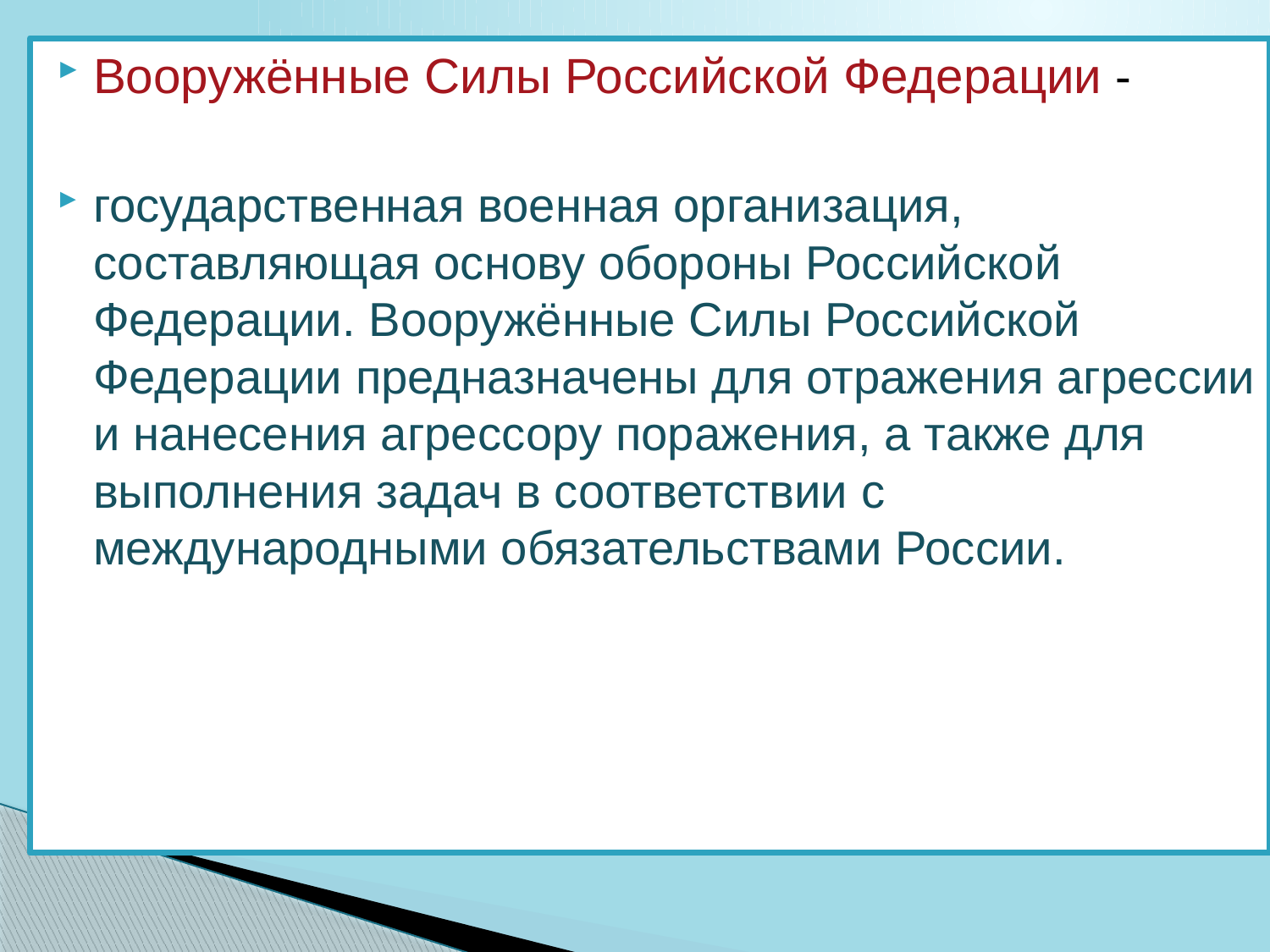

Вооружённые Силы Российской Федерации -

государственная военная организация, составляющая основу обороны Российской Федерации. Вооружённые Силы Российской Федерации предназначены для отражения агрессии и нанесения агрессору поражения, а также для выполнения задач в соответствии с международными обязательствами России.